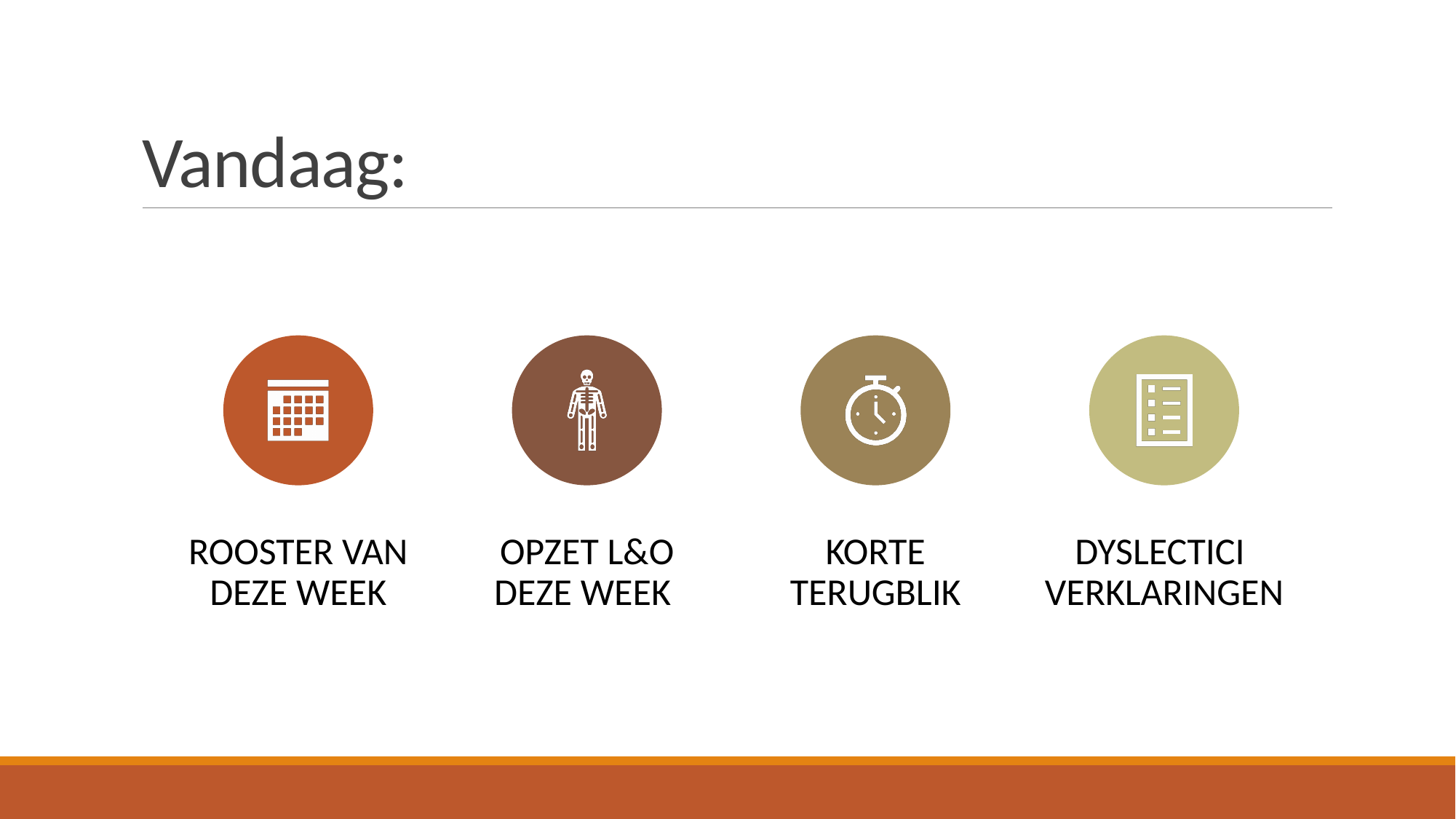

# Vandaag:
Rooster van deze week
Opzet L&O deze week
Korte terugblik
Dyslectici  verklaringen